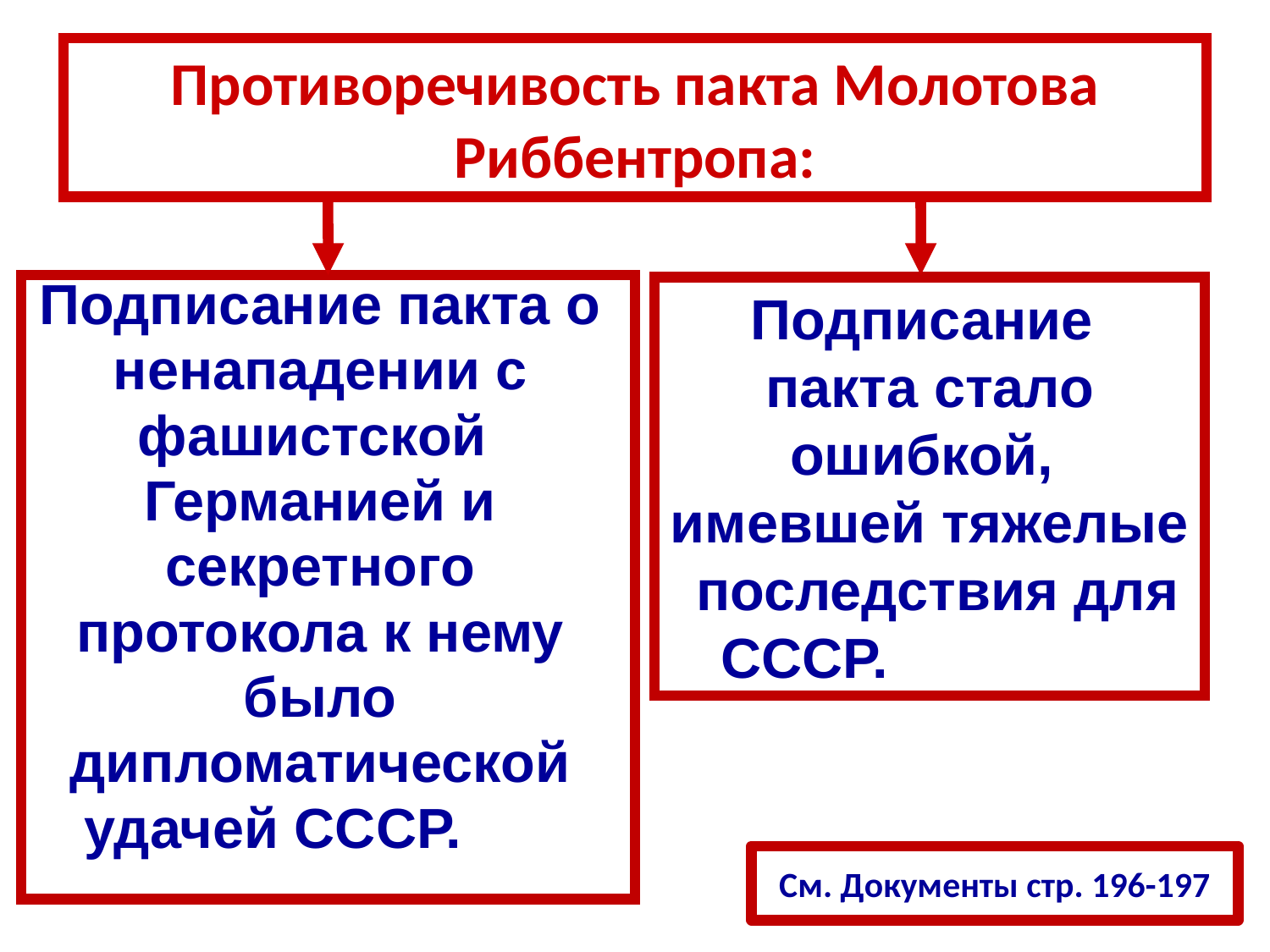

# Противоречивость пакта Молотова Риббентропа:

Подписание пакта о
ненападении с
фашистской
Германией и
секретного
протокола к нему
было
дипломатической
удачей СССР.
Подписание  пакта стало ошибкой,  имевшей тяжелые  последствия для СССР.
См. Документы стр. 196-197